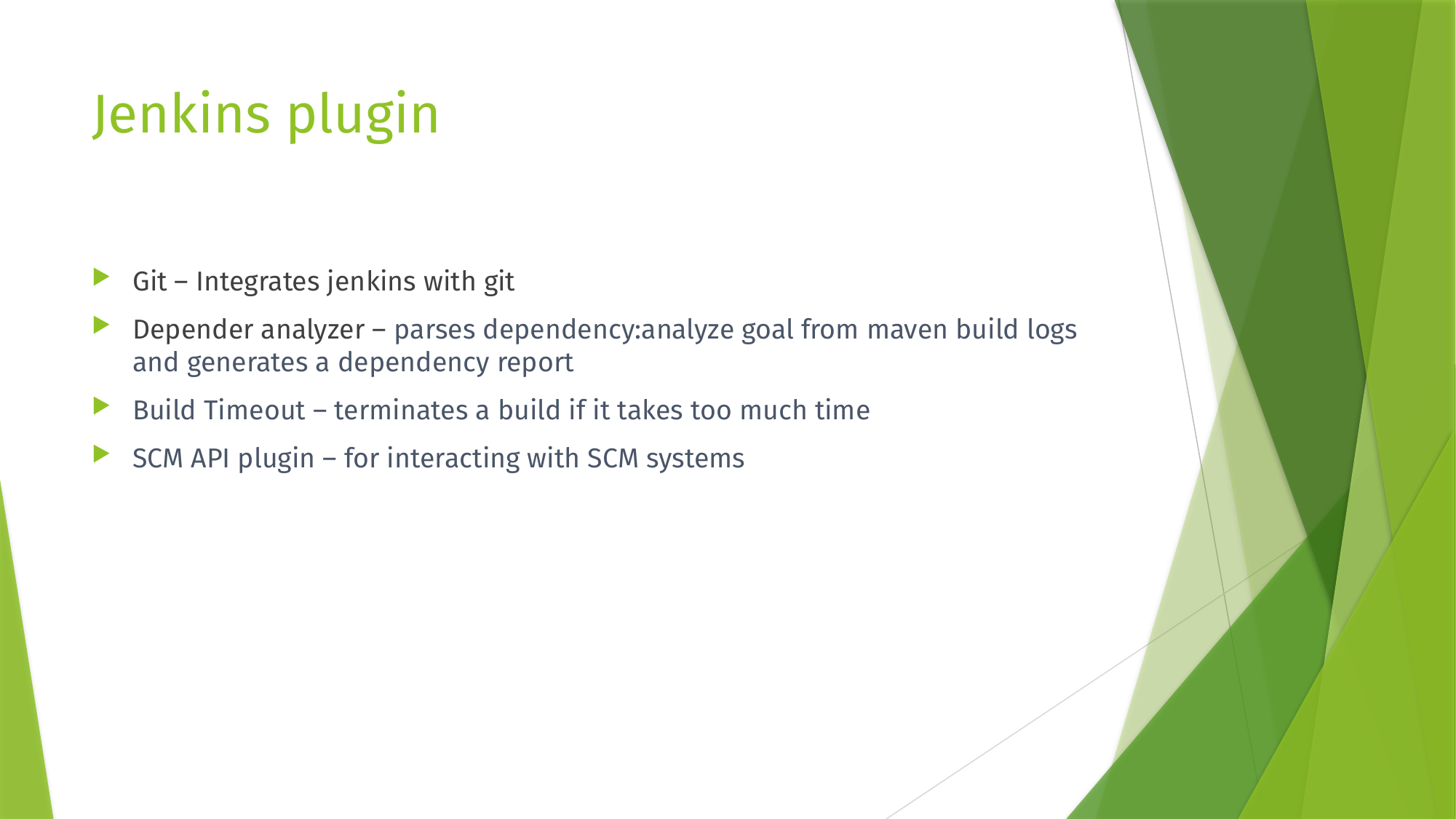

# Jenkins plugin
Git – Integrates jenkins with git
Depender analyzer – parses dependency:analyze goal from maven build logs and generates a dependency report
Build Timeout – terminates a build if it takes too much time
SCM API plugin – for interacting with SCM systems